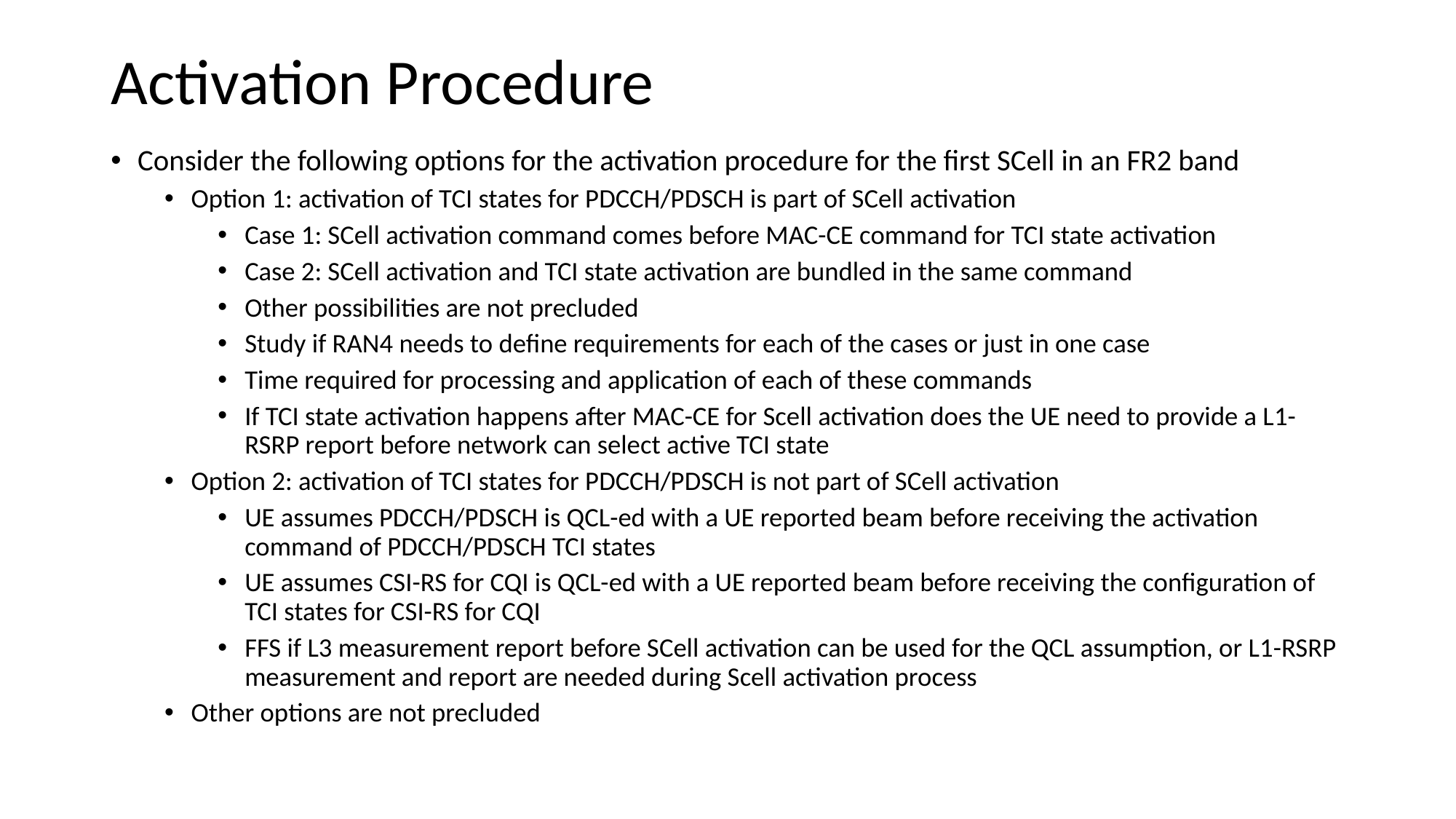

# Activation Procedure
Consider the following options for the activation procedure for the first SCell in an FR2 band
Option 1: activation of TCI states for PDCCH/PDSCH is part of SCell activation
Case 1: SCell activation command comes before MAC-CE command for TCI state activation
Case 2: SCell activation and TCI state activation are bundled in the same command
Other possibilities are not precluded
Study if RAN4 needs to define requirements for each of the cases or just in one case
Time required for processing and application of each of these commands
If TCI state activation happens after MAC-CE for Scell activation does the UE need to provide a L1-RSRP report before network can select active TCI state
Option 2: activation of TCI states for PDCCH/PDSCH is not part of SCell activation
UE assumes PDCCH/PDSCH is QCL-ed with a UE reported beam before receiving the activation command of PDCCH/PDSCH TCI states
UE assumes CSI-RS for CQI is QCL-ed with a UE reported beam before receiving the configuration of TCI states for CSI-RS for CQI
FFS if L3 measurement report before SCell activation can be used for the QCL assumption, or L1-RSRP measurement and report are needed during Scell activation process
Other options are not precluded